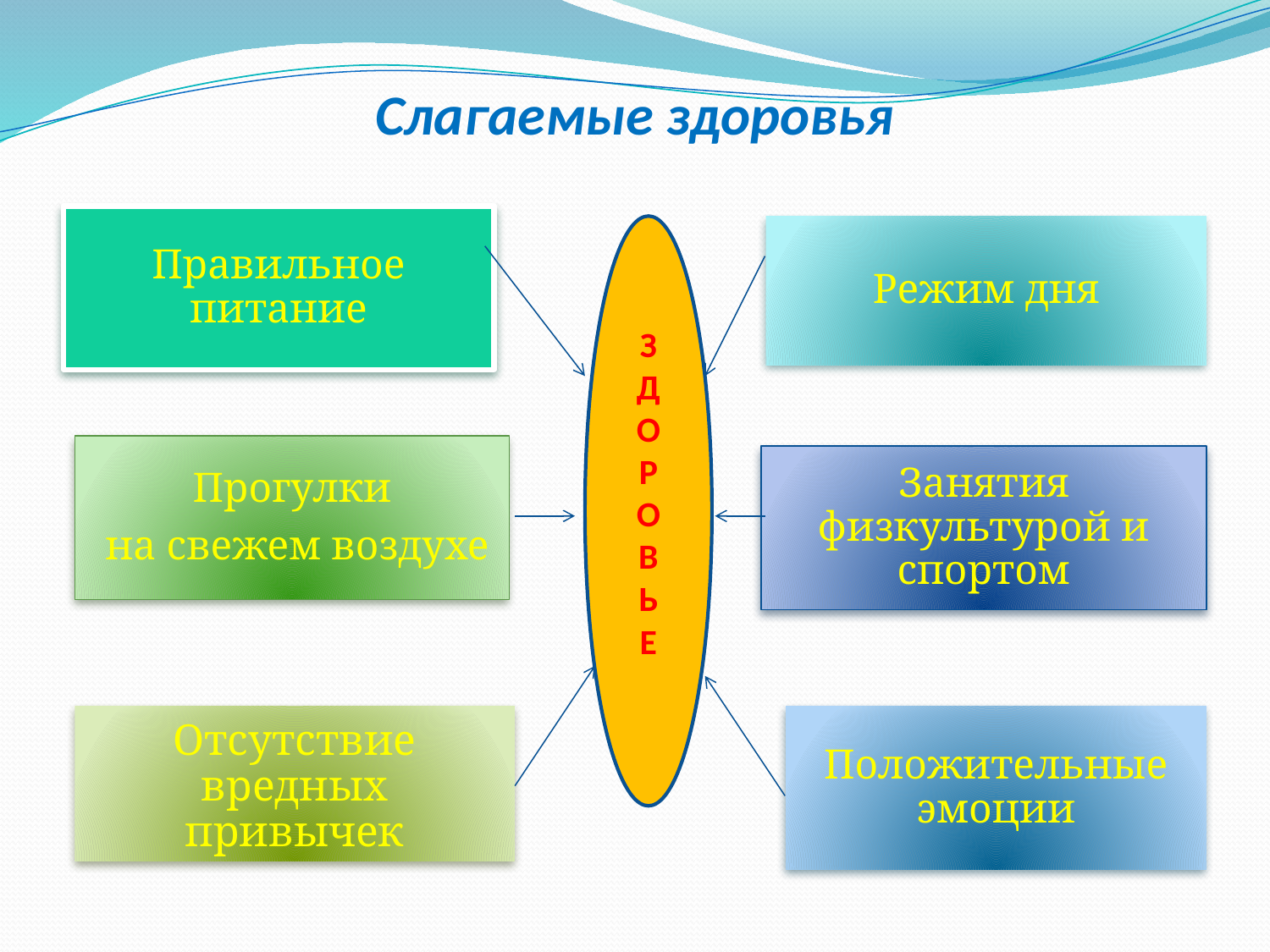

# Слагаемые здоровья
Правильное питание
Занятия физкультурой и спортом
Прогулки
 на свежем воздухе
Отсутствие вредных привычек

Положительные эмоции
Режим дня
З
Д
О
Р
О
В
Ь
Е